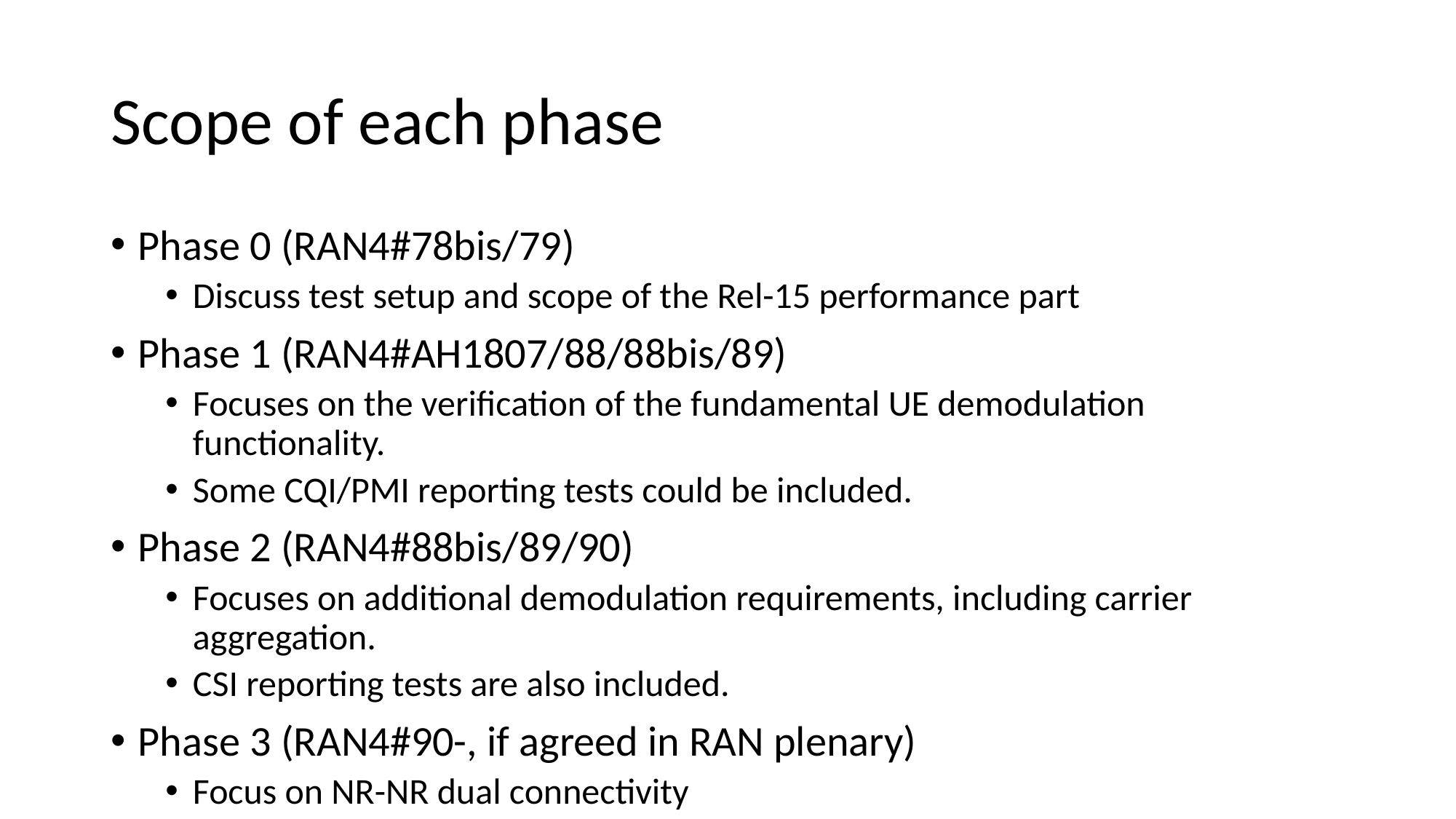

# Scope of each phase
Phase 0 (RAN4#78bis/79)
Discuss test setup and scope of the Rel-15 performance part
Phase 1 (RAN4#AH1807/88/88bis/89)
Focuses on the verification of the fundamental UE demodulation functionality.
Some CQI/PMI reporting tests could be included.
Phase 2 (RAN4#88bis/89/90)
Focuses on additional demodulation requirements, including carrier aggregation.
CSI reporting tests are also included.
Phase 3 (RAN4#90-, if agreed in RAN plenary)
Focus on NR-NR dual connectivity